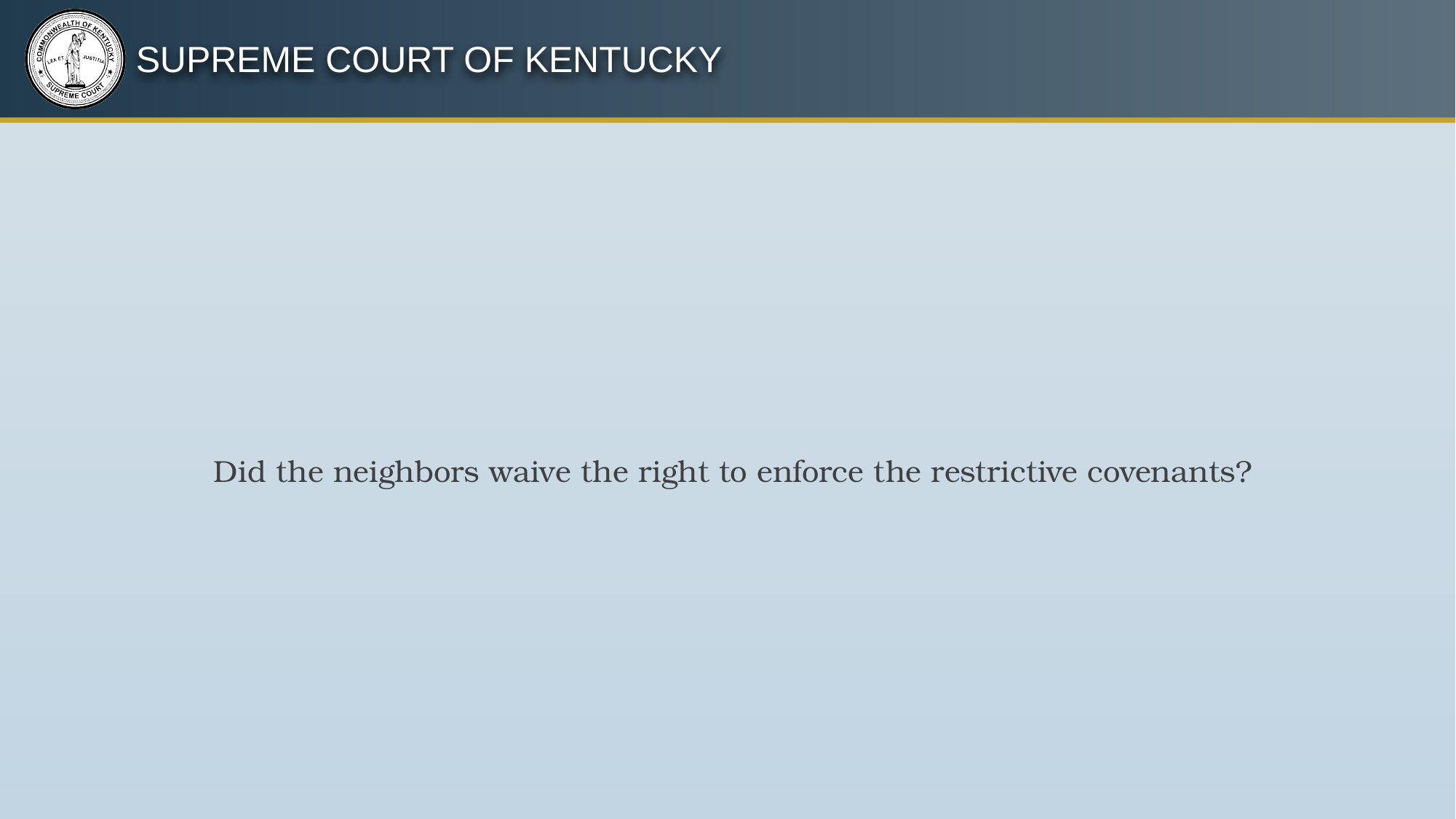

Did the neighbors waive the right to enforce the restrictive covenants?